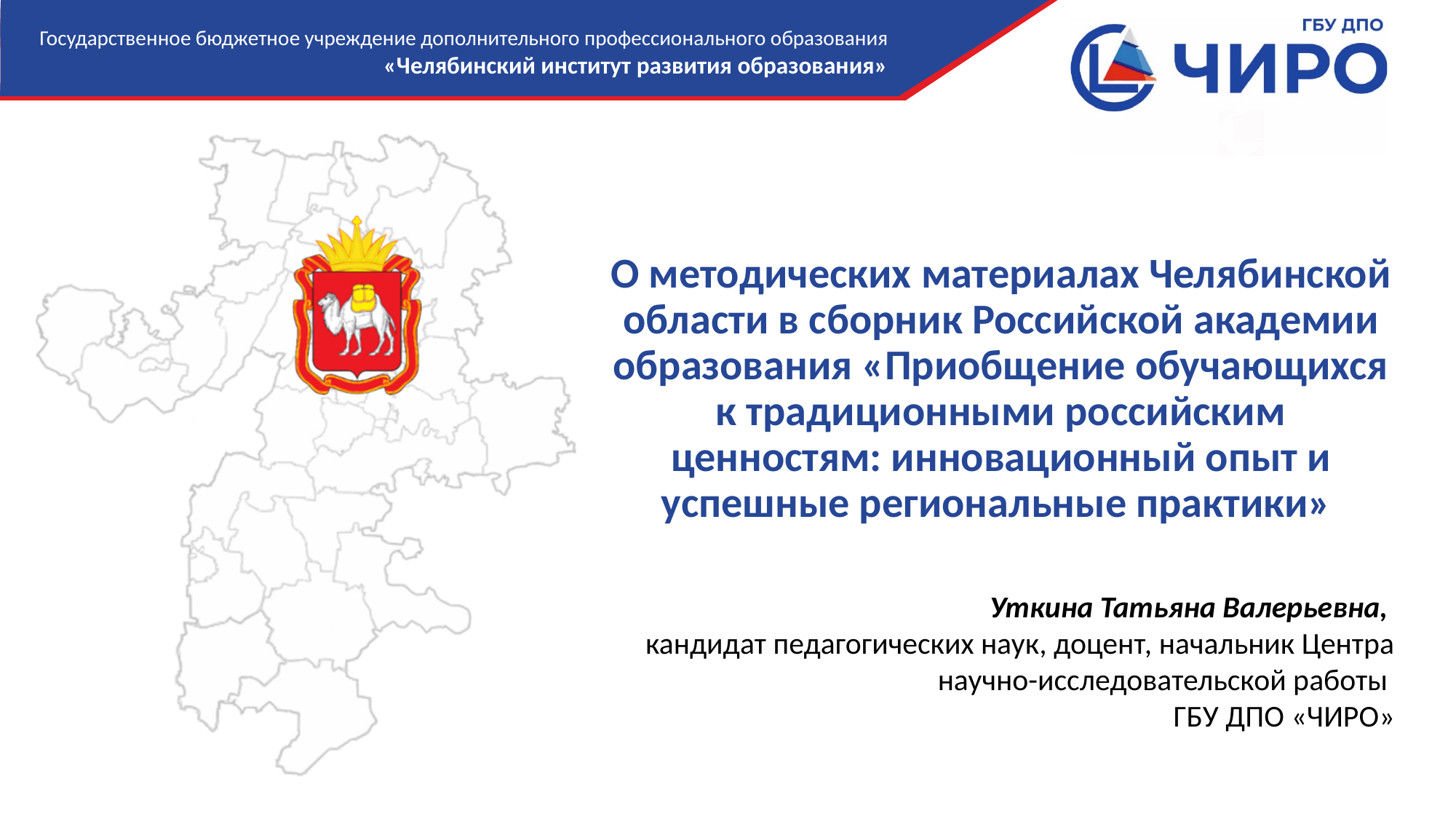

# О методических материалах Челябинской области в сборник Российской академии образования «Приобщение обучающихся к традиционными российским ценностям: инновационный опыт и успешные региональные практики»
Уткина Татьяна Валерьевна,
кандидат педагогических наук, доцент, начальник Центра научно-исследовательской работы
ГБУ ДПО «ЧИРО»